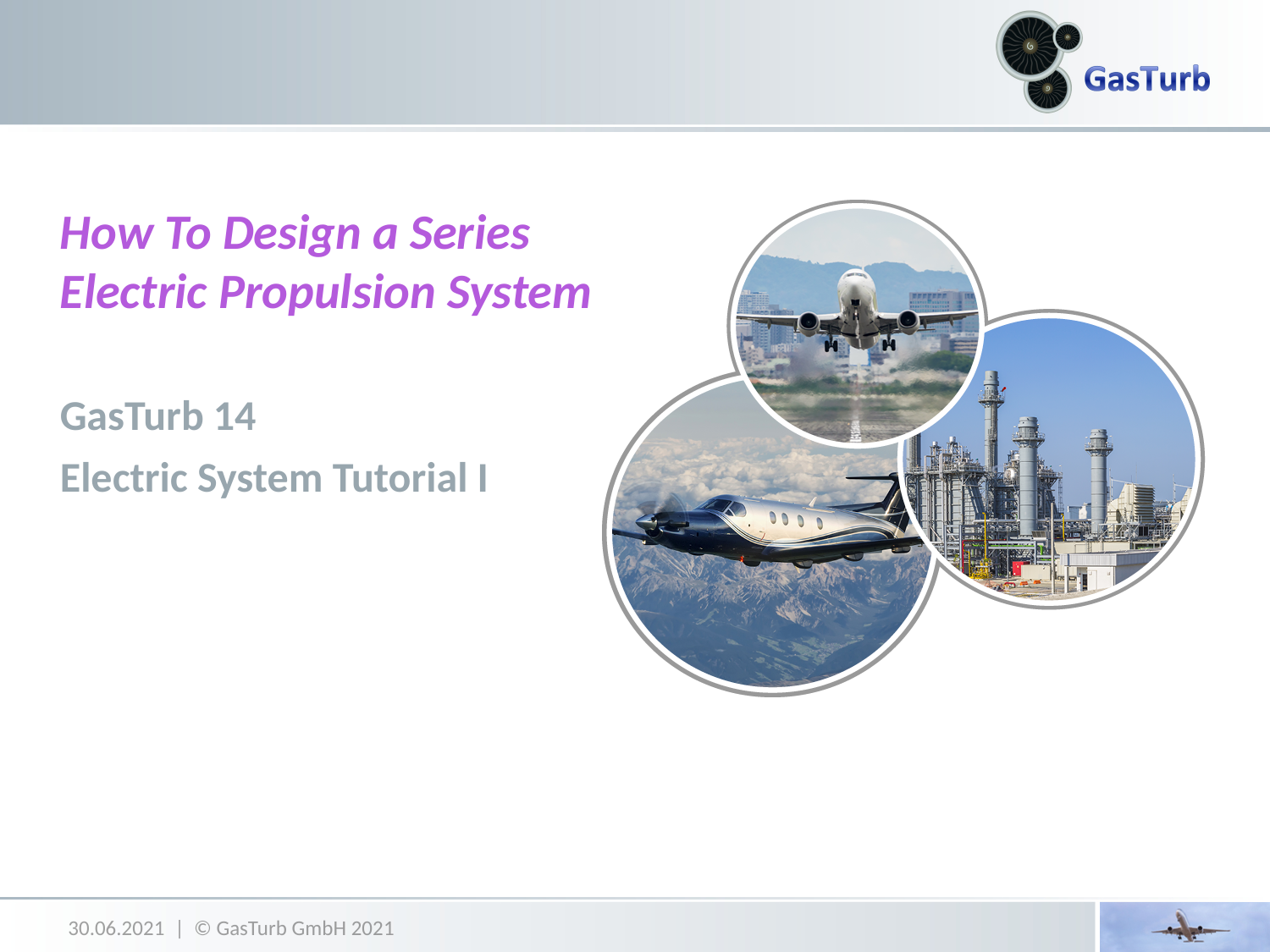

How To Design a Series Electric Propulsion System
GasTurb 14
Electric System Tutorial I

30.06.2021